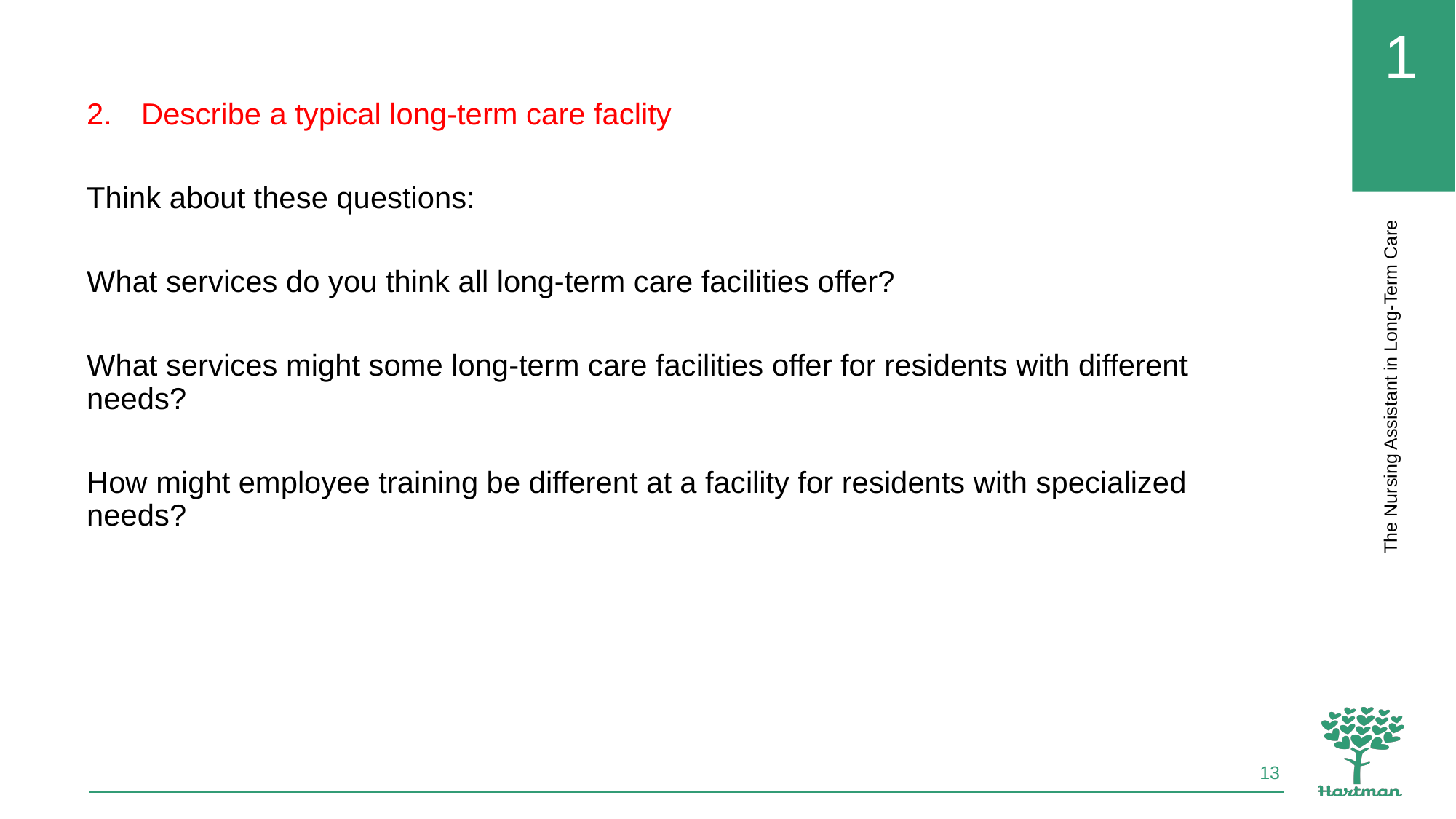

Describe a typical long-term care faclity

Think about these questions:

What services do you think all long-term care facilities offer?

What services might some long-term care facilities offer for residents with different needs?

How might employee training be different at a facility for residents with specialized needs?

13